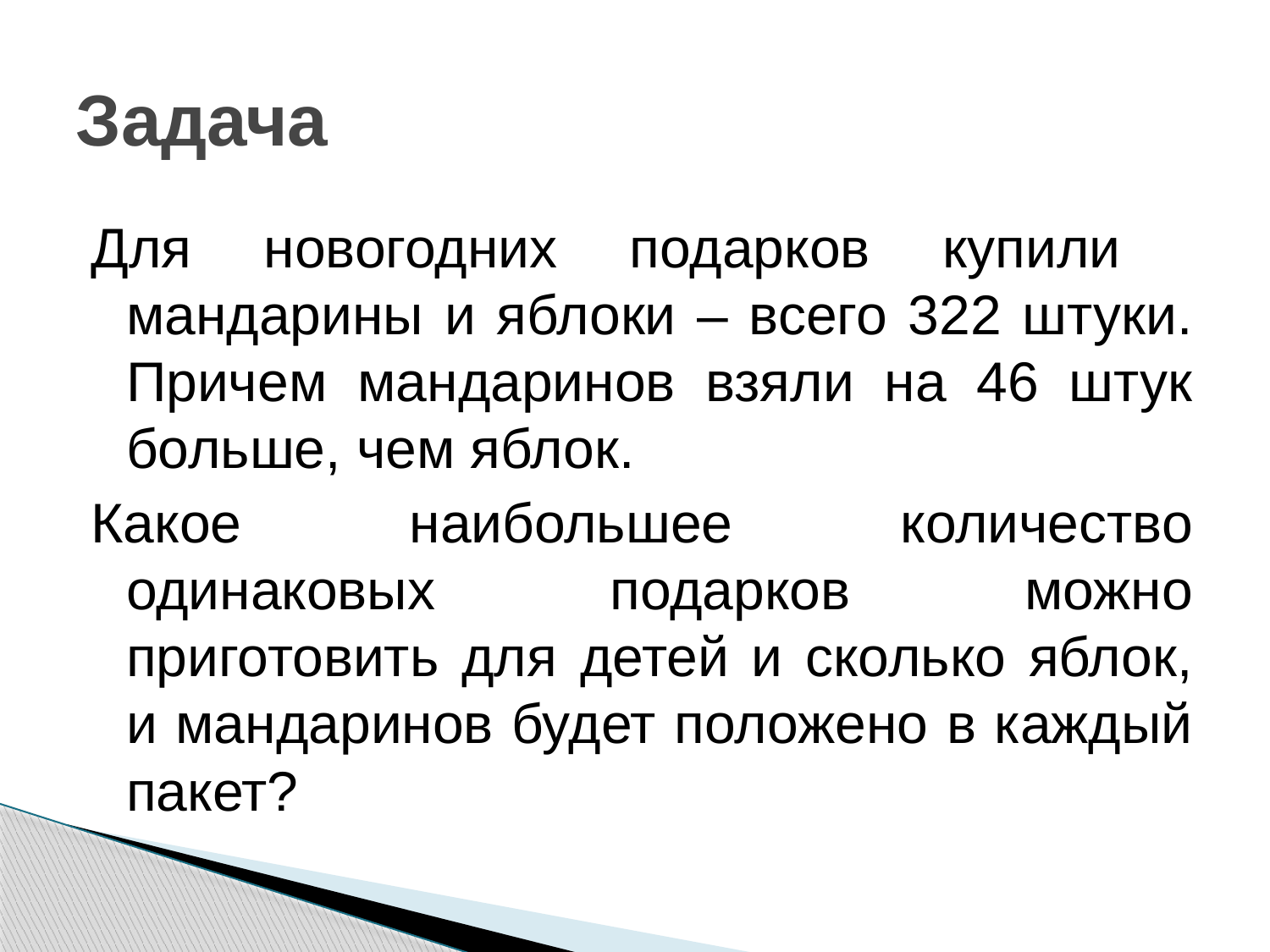

# Задача
Для новогодних подарков купили  мандарины и яблоки – всего 322 штуки. Причем мандаринов взяли на 46 штук больше, чем яблок.
Какое наибольшее количество одинаковых подарков можно приготовить для детей и сколько яблок, и мандаринов будет положено в каждый пакет?